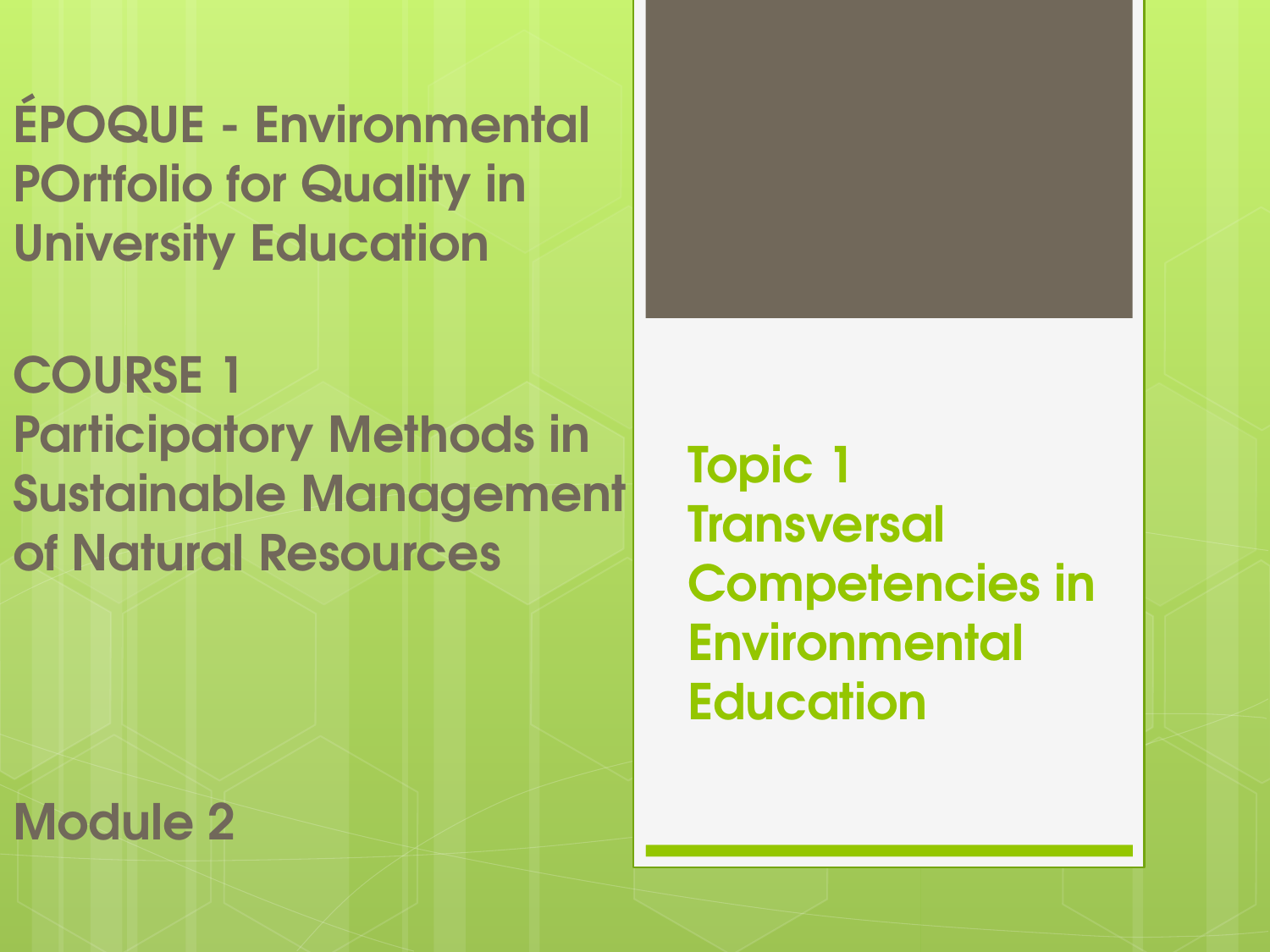

ÉPOQUE - Environmental POrtfolio for Quality in University Education
COURSE 1
Participatory Methods in Sustainable Management
of Natural Resources
# Topic 1 Transversal Competencies in Environmental Education
Module 2